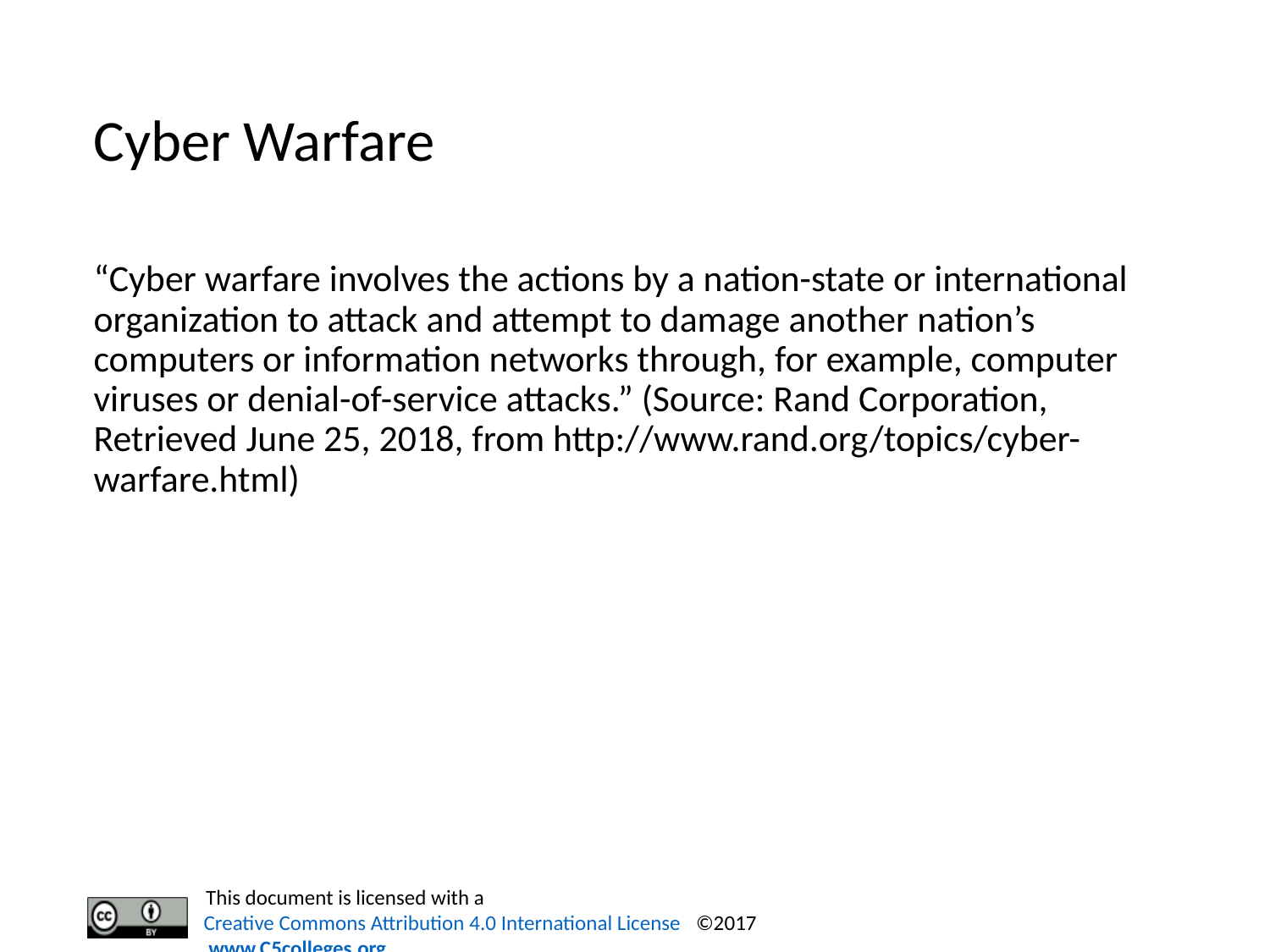

# Cyber Warfare
“Cyber warfare involves the actions by a nation-state or international organization to attack and attempt to damage another nation’s computers or information networks through, for example, computer viruses or denial-of-service attacks.” (Source: Rand Corporation, Retrieved June 25, 2018, from http://www.rand.org/topics/cyber-warfare.html)